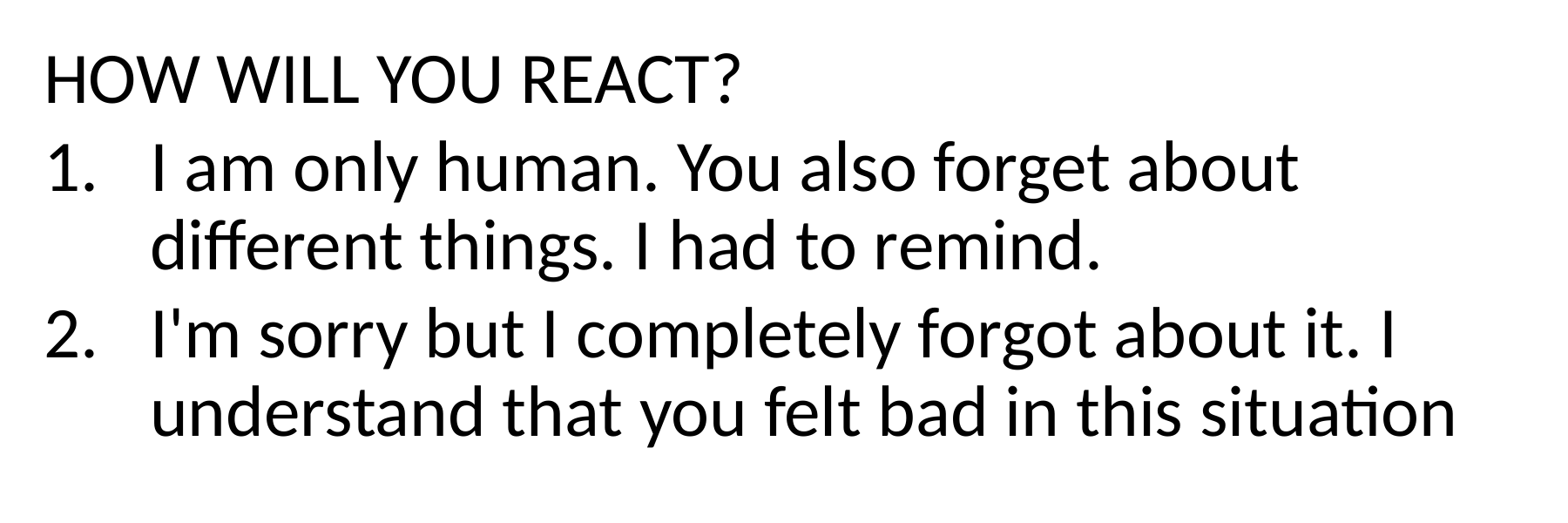

HOW WILL YOU REACT?
I am only human. You also forget about different things. I had to remind.
I'm sorry but I completely forgot about it. I understand that you felt bad in this situation